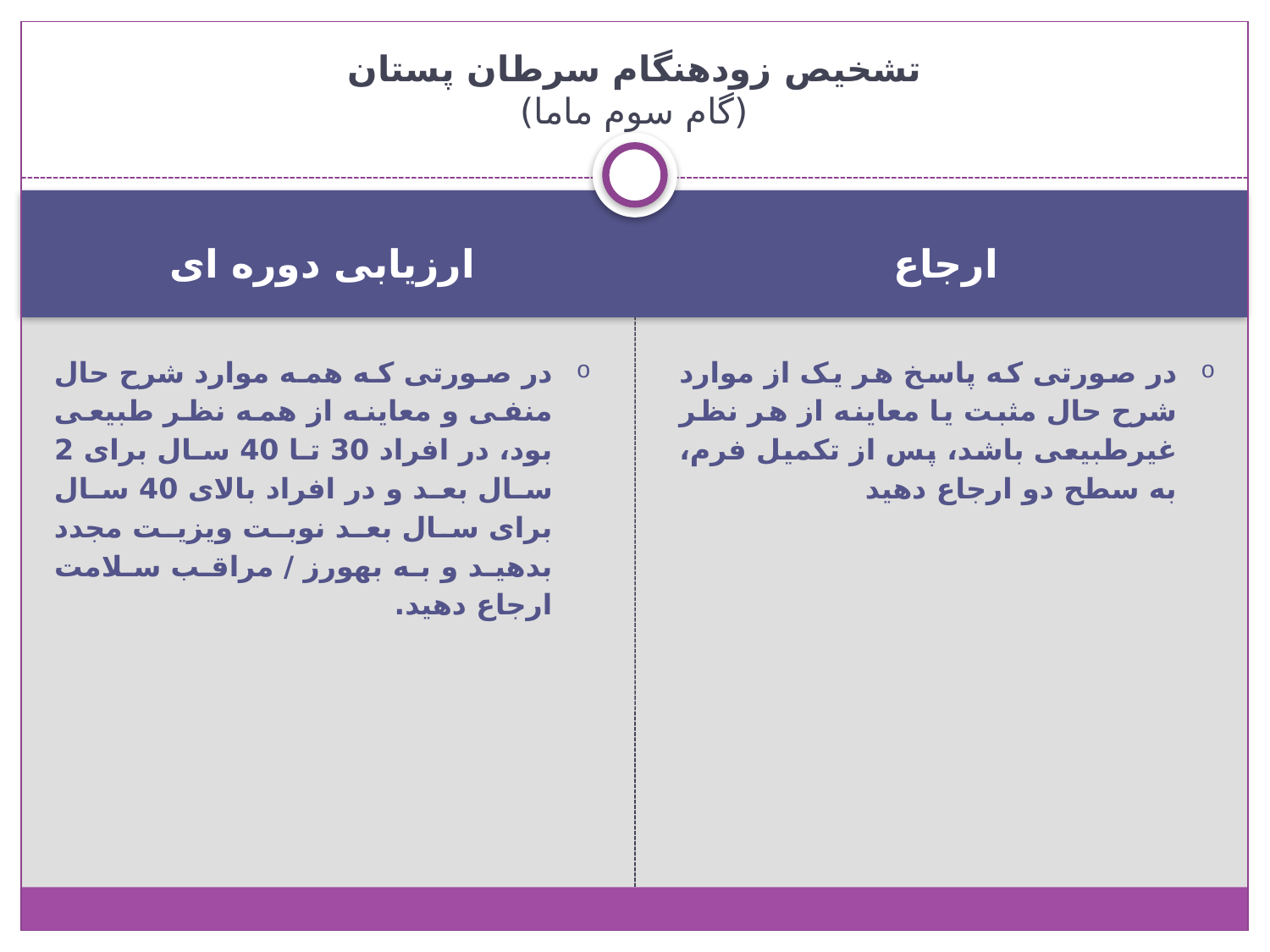

# تشخیص زودهنگام سرطان پستان (گام سوم ماما)
ارزیابی دوره ای
ارجاع
	در صورتی که همه موارد شرح حال منفی و معاینه از همه نظر طبیعی بود، در افراد 30 تا 40 سال برای 2 سال بعد و در افراد بالای 40 سال برای سال بعد نوبت ویزیت مجدد بدهید و به بهورز / مراقب سلامت ارجاع دهید.
در صورتی که پاسخ هر یک از موارد شرح حال مثبت یا معاینه از هر نظر غیرطبیعی باشد، پس از تکمیل فرم، به سطح دو ارجاع دهید